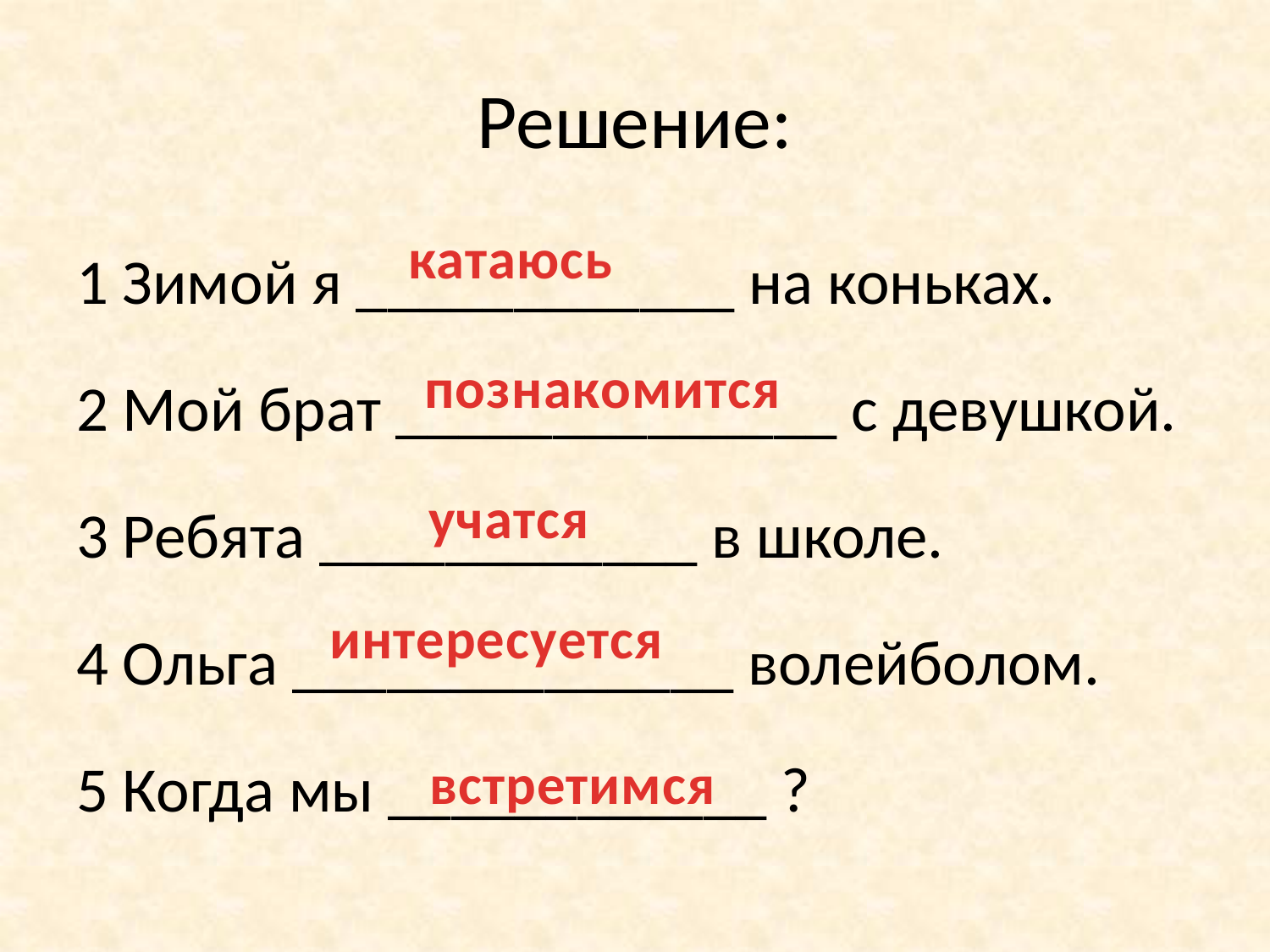

# Решение:
1 Зимой я ____________ на коньках.
2 Мой брат ______________ с девушкой.
3 Ребята ____________ в школе.
4 Ольга ______________ волейболом.
5 Когда мы ____________ ?
катаюсь
познакомится
учaтся
интересуeтся
встретимся